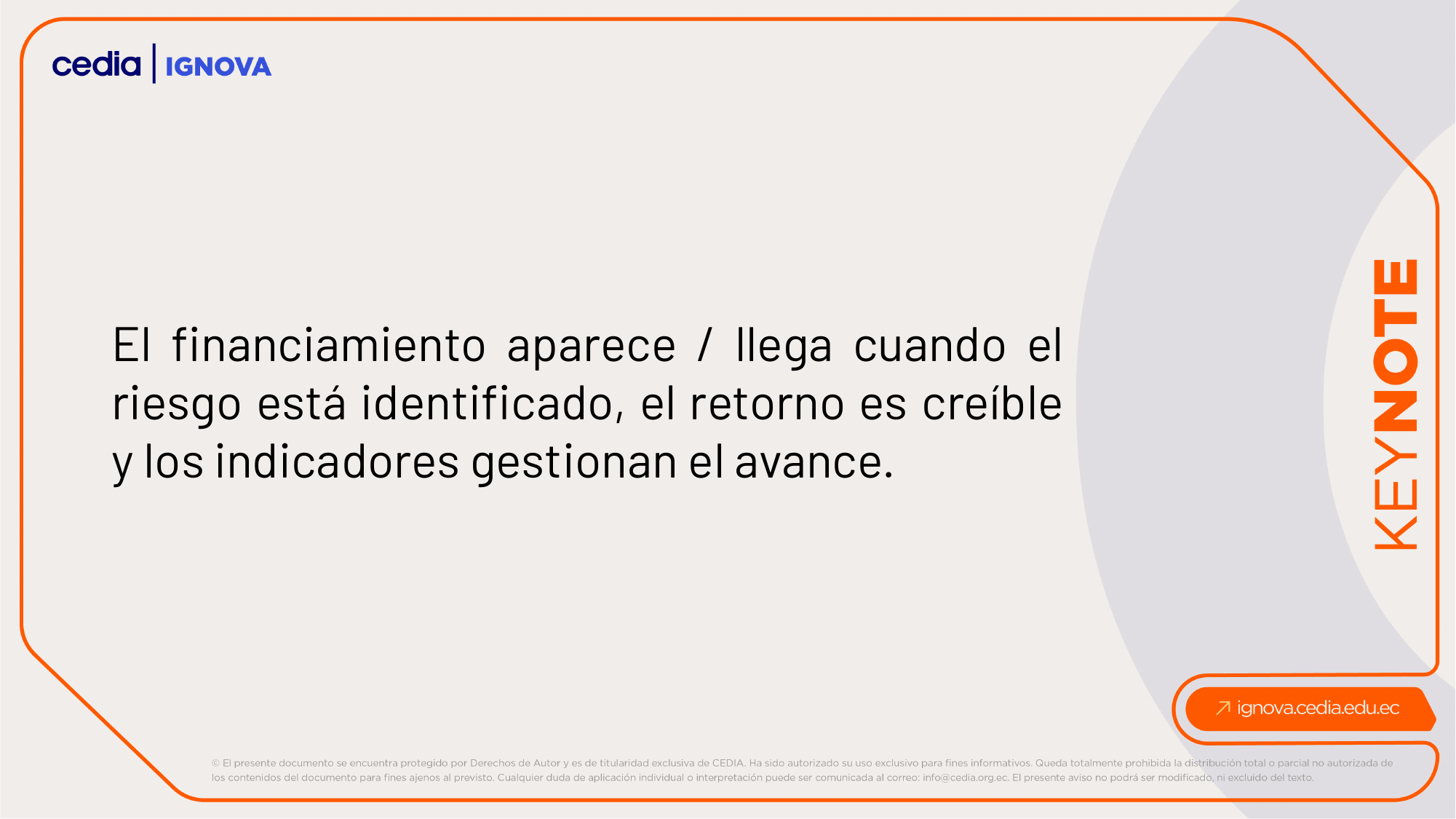

El financiamiento aparece / llega cuando el riesgo está identificado, el retorno es creíble y los indicadores gestionan el avance.